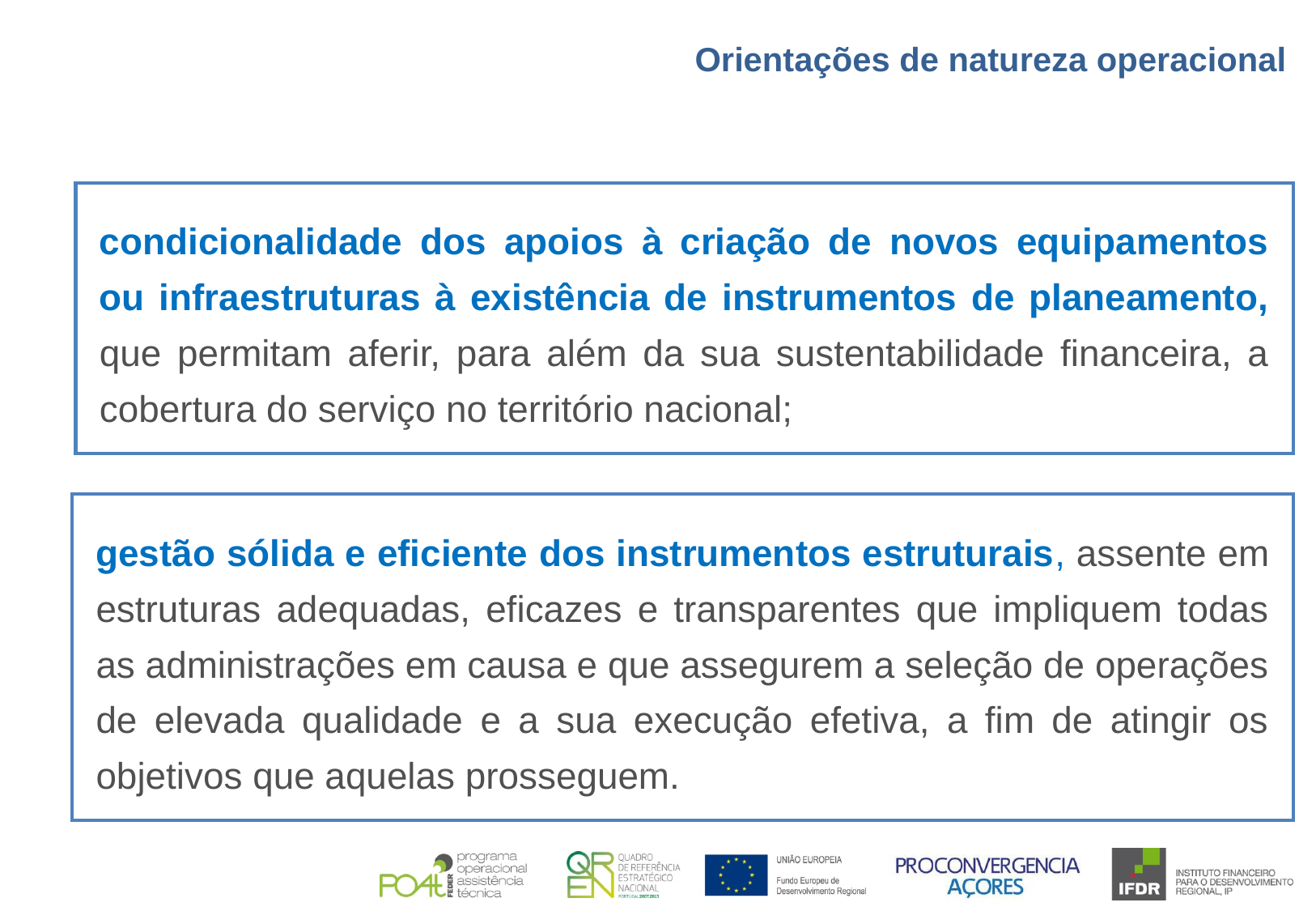

Orientações de natureza operacional
condicionalidade dos apoios à criação de novos equipamentos ou infraestruturas à existência de instrumentos de planeamento, que permitam aferir, para além da sua sustentabilidade financeira, a cobertura do serviço no território nacional;
gestão sólida e eficiente dos instrumentos estruturais, assente em estruturas adequadas, eficazes e transparentes que impliquem todas as administrações em causa e que assegurem a seleção de operações de elevada qualidade e a sua execução efetiva, a fim de atingir os objetivos que aquelas prosseguem.